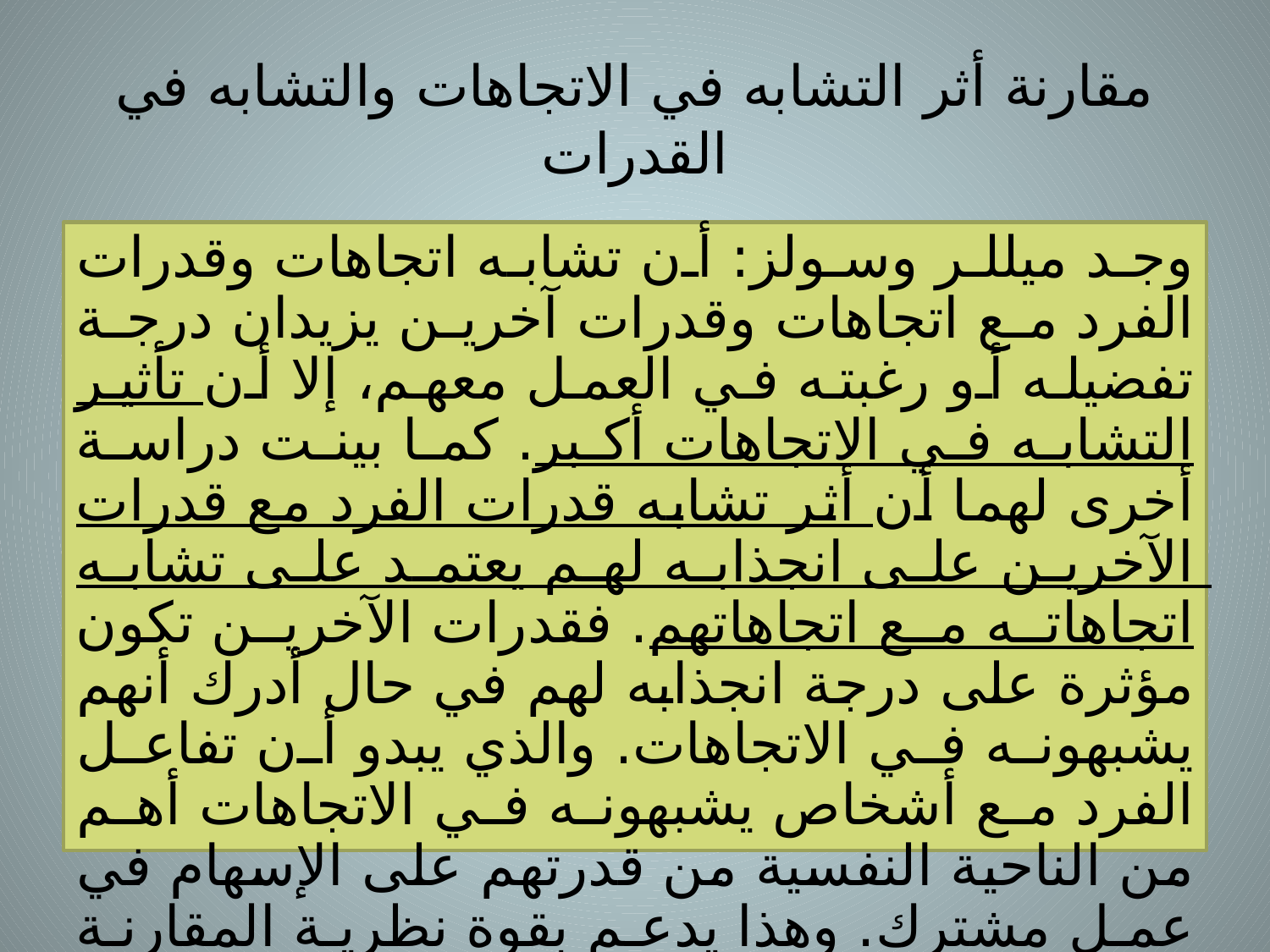

# مقارنة أثر التشابه في الاتجاهات والتشابه في القدرات
وجد ميللر وسولز: أن تشابه اتجاهات وقدرات الفرد مع اتجاهات وقدرات آخرين يزيدان درجة تفضيله أو رغبته في العمل معهم، إلا أن تأثير التشابه في الاتجاهات أكبر. كما بينت دراسة أخرى لهما أن أثر تشابه قدرات الفرد مع قدرات الآخرين على انجذابه لهم يعتمد على تشابه اتجاهاته مع اتجاهاتهم. فقدرات الآخرين تكون مؤثرة على درجة انجذابه لهم في حال أدرك أنهم يشبهونه في الاتجاهات. والذي يبدو أن تفاعل الفرد مع أشخاص يشبهونه في الاتجاهات أهم من الناحية النفسية من قدرتهم على الإسهام في عمل مشترك. وهذا يدعم بقوة نظرية المقارنة الاجتماعية في تكون العلاقات الشخصية ووظائفها.
فقد يكون بذل المزيد من الجهد  أسهل على الفرد من تغيير اتجاهاته.